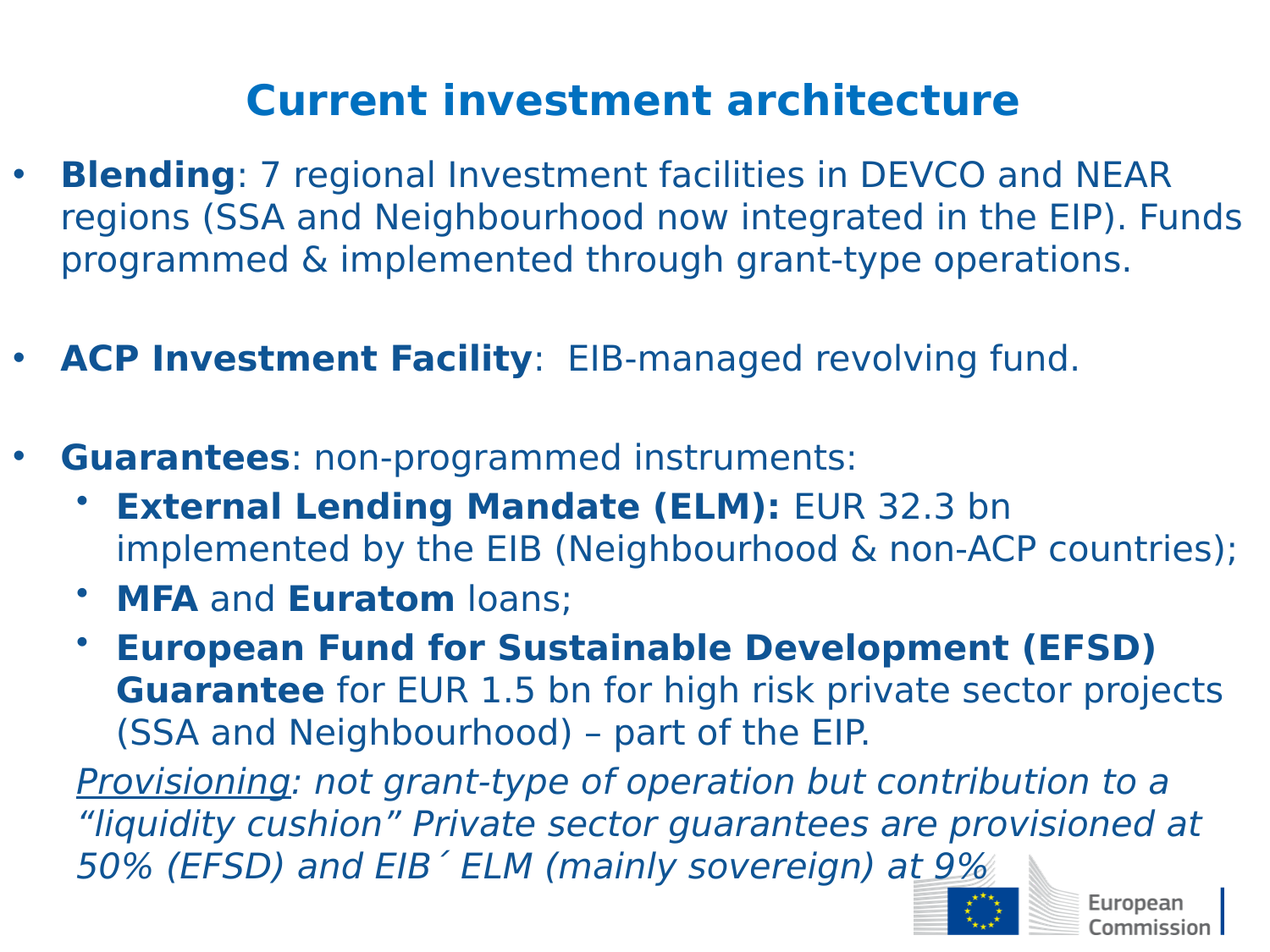

# Current investment architecture
Blending: 7 regional Investment facilities in DEVCO and NEAR regions (SSA and Neighbourhood now integrated in the EIP). Funds programmed & implemented through grant-type operations.

ACP Investment Facility:  EIB-managed revolving fund.

Guarantees: non-programmed instruments:
External Lending Mandate (ELM): EUR 32.3 bn implemented by the EIB (Neighbourhood & non-ACP countries);
MFA and Euratom loans;
European Fund for Sustainable Development (EFSD) Guarantee for EUR 1.5 bn for high risk private sector projects (SSA and Neighbourhood) – part of the EIP.
Provisioning: not grant-type of operation but contribution to a “liquidity cushion” Private sector guarantees are provisioned at 50% (EFSD) and EIB´ ELM (mainly sovereign) at 9%